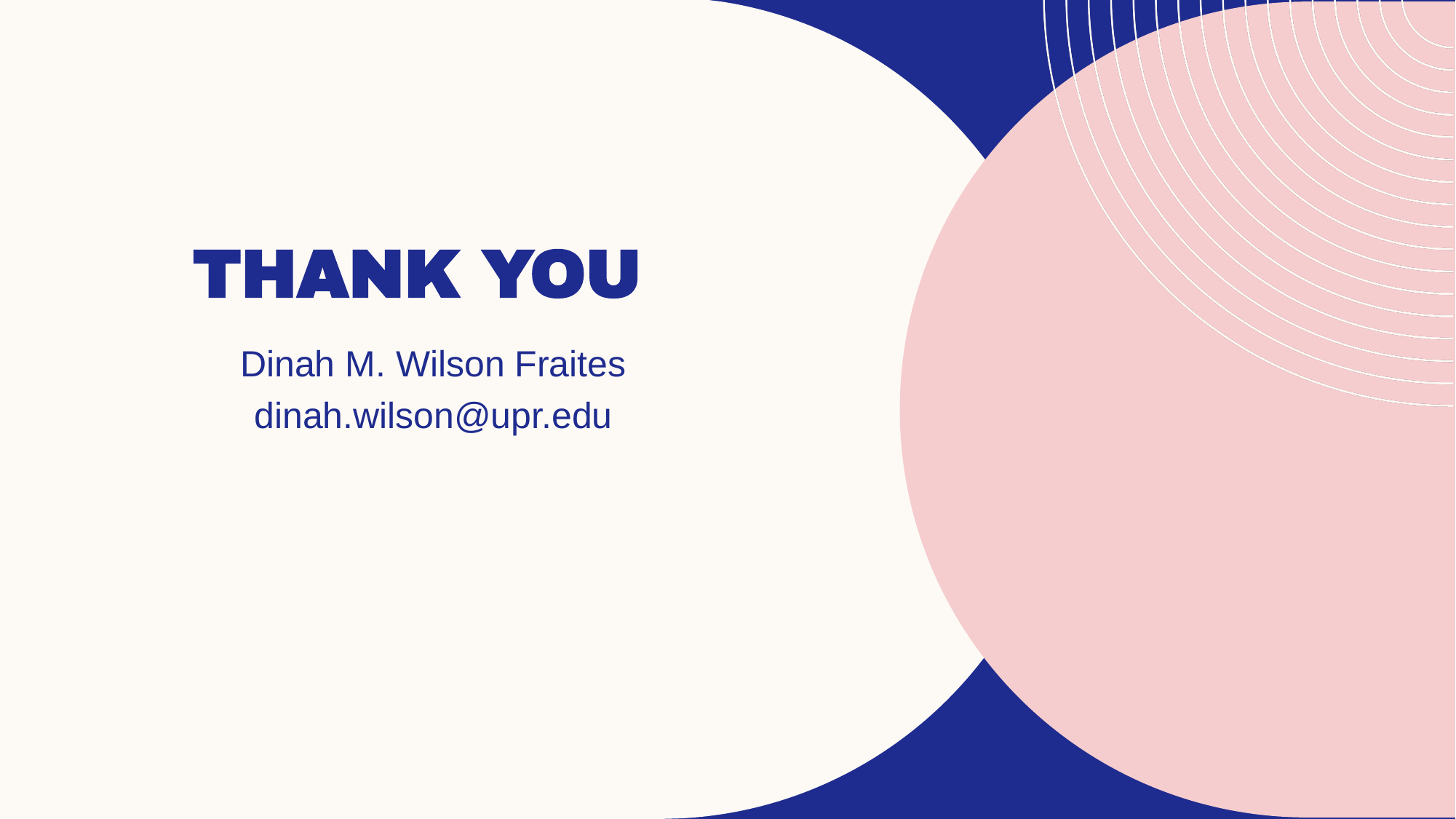

# THANK YOU
Dinah M. Wilson Fraites
dinah.wilson@upr.edu